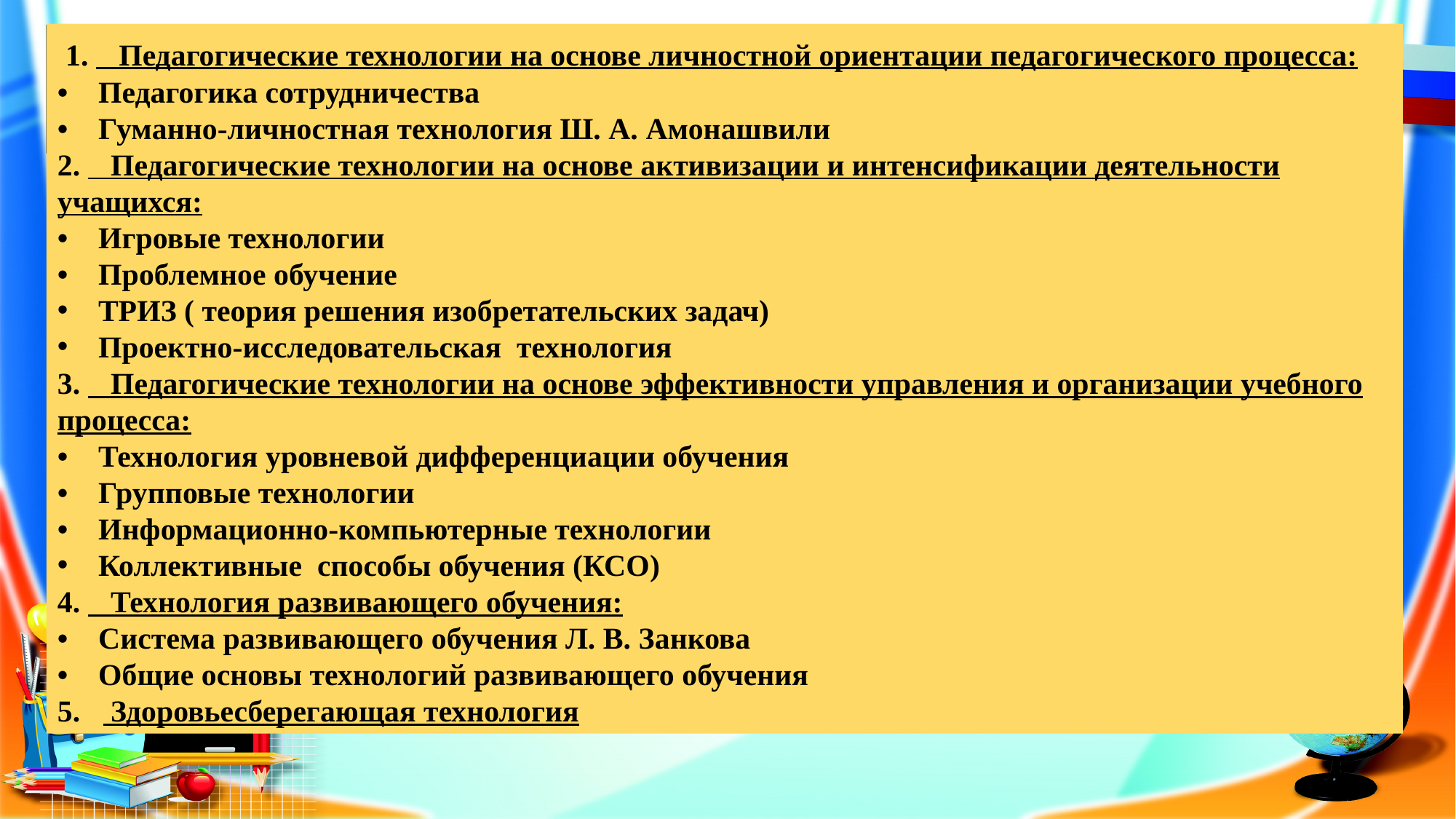

1.    Педагогические технологии на основе личностной ориентации педагогического процесса:
•    Педагогика сотрудничества
•    Гуманно-личностная технология Ш. А. Амонашвили
2.    Педагогические технологии на основе активизации и интенсификации деятельности учащихся:
•    Игровые технологии
•    Проблемное обучение
ТРИЗ ( теория решения изобретательских задач)
Проектно-исследовательская  технология
3.    Педагогические технологии на основе эффективности управления и организации учебного процесса:
•    Технология уровневой дифференциации обучения
•    Групповые технологии
•    Информационно-компьютерные технологии
Коллективные  способы обучения (КСО)
4.    Технология развивающего обучения:
•    Система развивающего обучения Л. В. Занкова
•    Общие основы технологий развивающего обучения
5.    Здоровьесберегающая технология